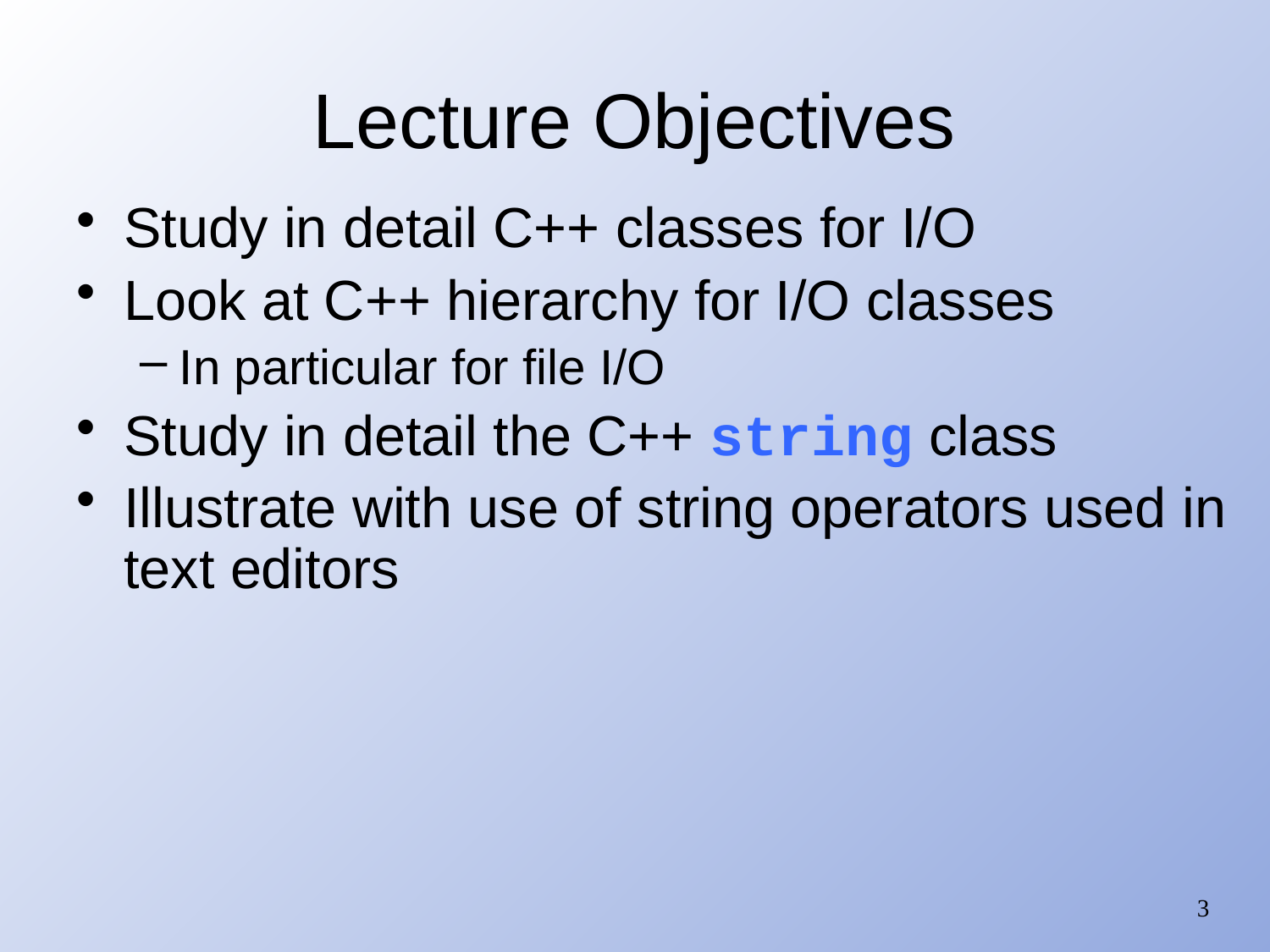

# Lecture Objectives
Study in detail C++ classes for I/O
Look at C++ hierarchy for I/O classes
In particular for file I/O
Study in detail the C++ string class
Illustrate with use of string operators used in text editors
3